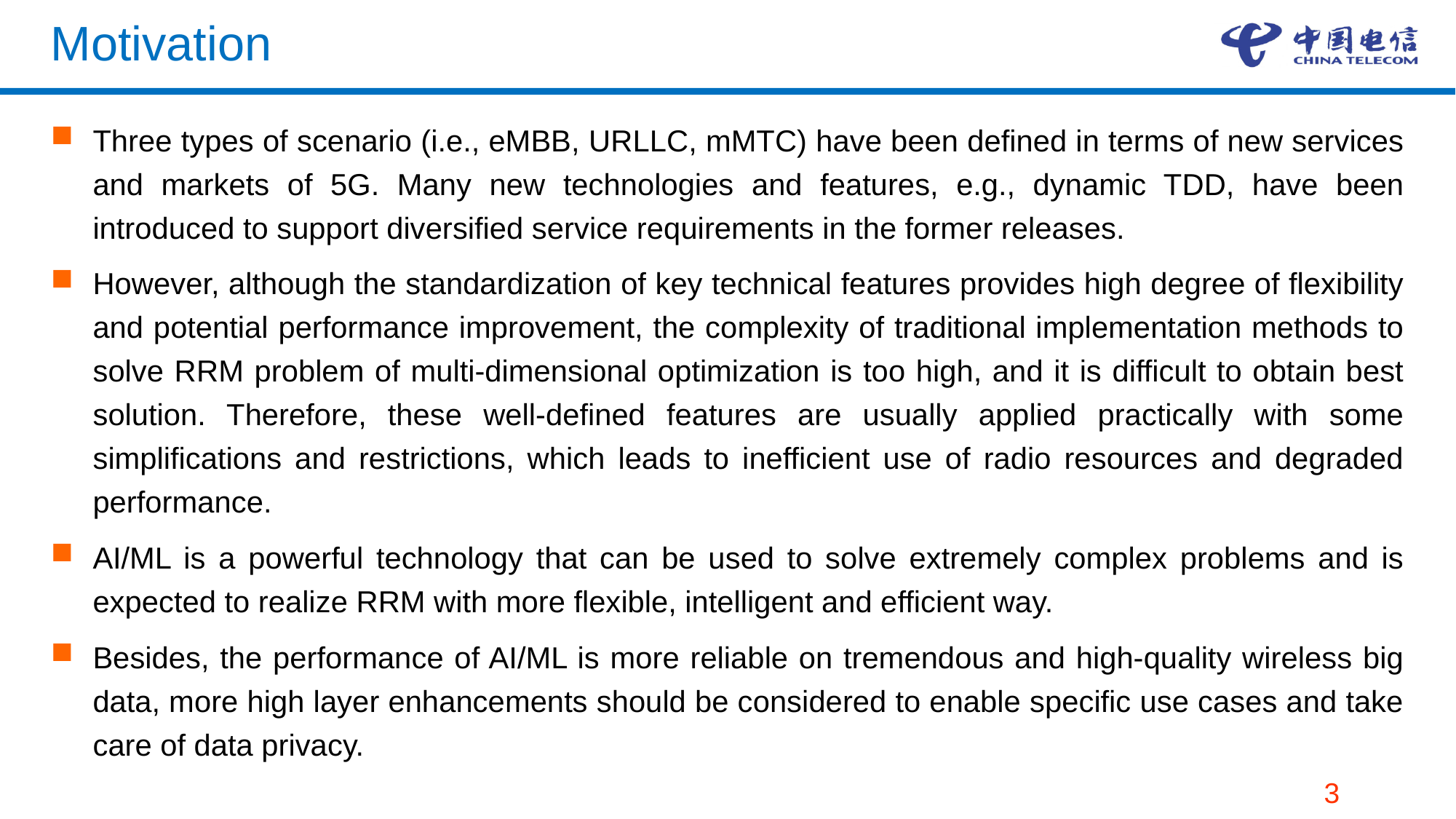

# Motivation
Three types of scenario (i.e., eMBB, URLLC, mMTC) have been defined in terms of new services and markets of 5G. Many new technologies and features, e.g., dynamic TDD, have been introduced to support diversified service requirements in the former releases.
However, although the standardization of key technical features provides high degree of flexibility and potential performance improvement, the complexity of traditional implementation methods to solve RRM problem of multi-dimensional optimization is too high, and it is difficult to obtain best solution. Therefore, these well-defined features are usually applied practically with some simplifications and restrictions, which leads to inefficient use of radio resources and degraded performance.
AI/ML is a powerful technology that can be used to solve extremely complex problems and is expected to realize RRM with more flexible, intelligent and efficient way.
Besides, the performance of AI/ML is more reliable on tremendous and high-quality wireless big data, more high layer enhancements should be considered to enable specific use cases and take care of data privacy.
3